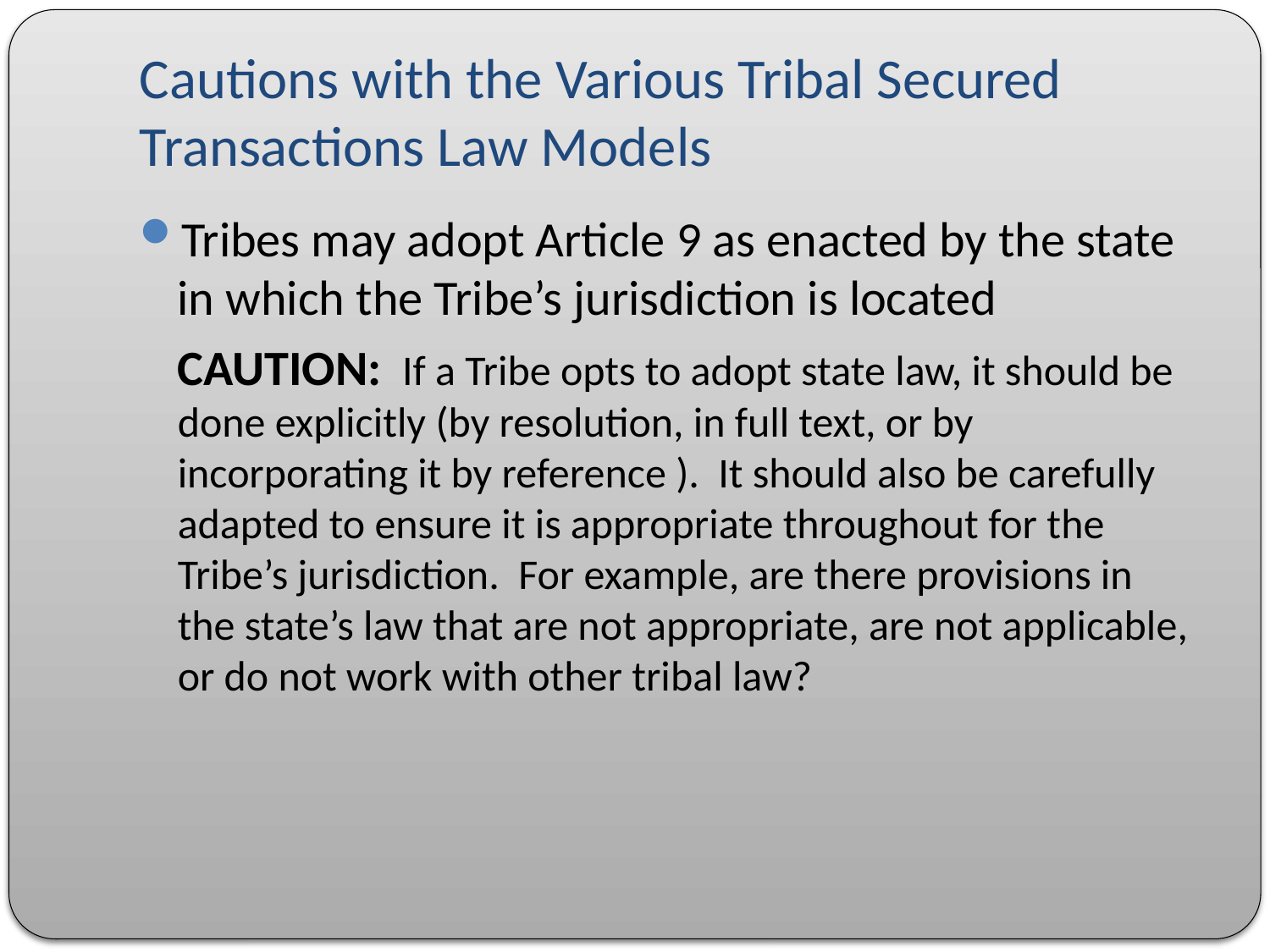

# Cautions with the Various Tribal Secured Transactions Law Models
Tribes may adopt Article 9 as enacted by the state in which the Tribe’s jurisdiction is located
	CAUTION:  If a Tribe opts to adopt state law, it should be done explicitly (by resolution, in full text, or by incorporating it by reference ).  It should also be carefully adapted to ensure it is appropriate throughout for the Tribe’s jurisdiction.  For example, are there provisions in the state’s law that are not appropriate, are not applicable, or do not work with other tribal law?